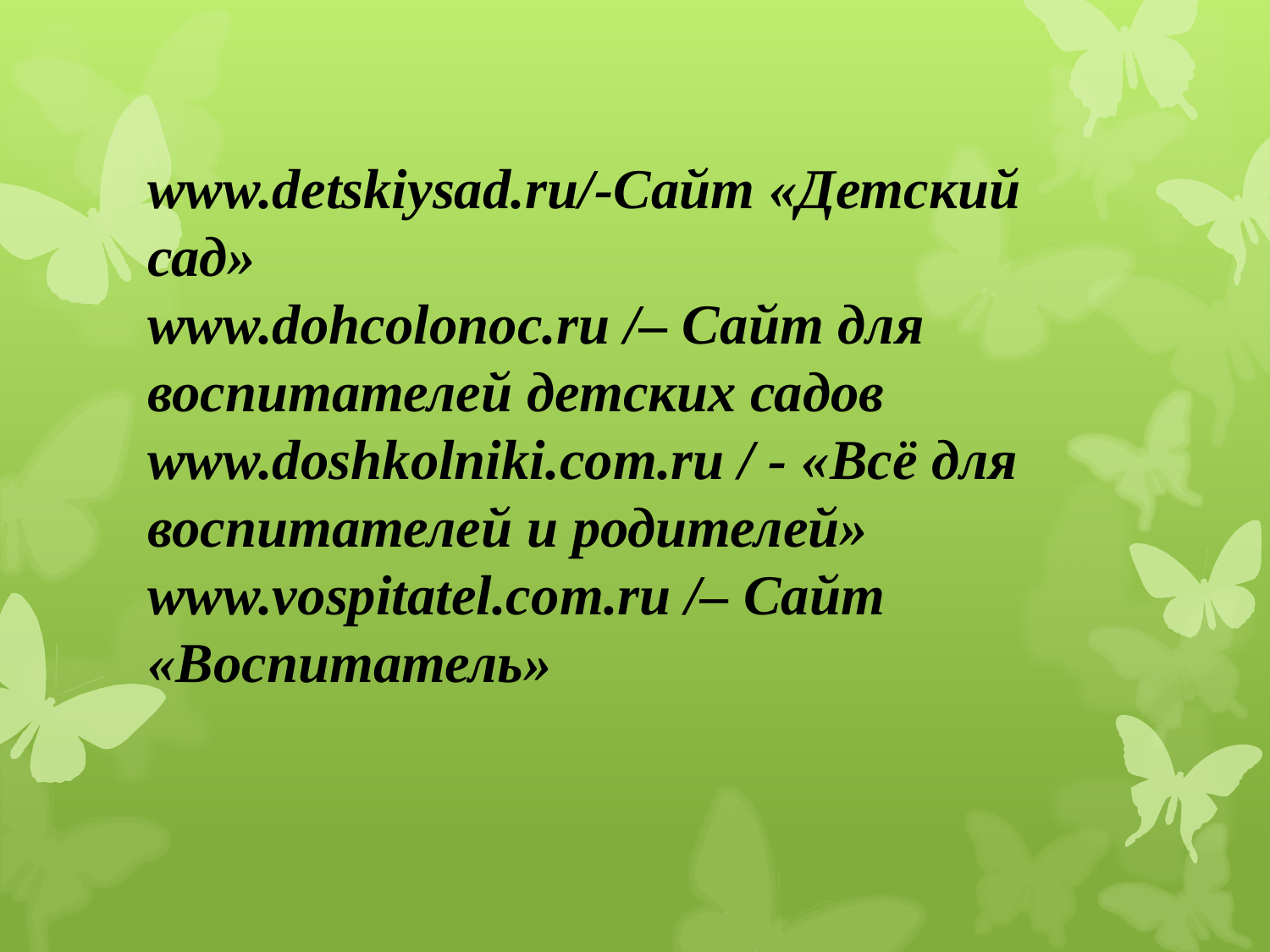

www.detskiysad.ru/-Сайт «Детский сад»
www.dohcolonoc.ru /– Сайт для воспитателей детских садов
www.doshkolniki.com.ru / - «Всё для воспитателей и родителей»
www.vospitatel.com.ru /– Сайт «Воспитатель»